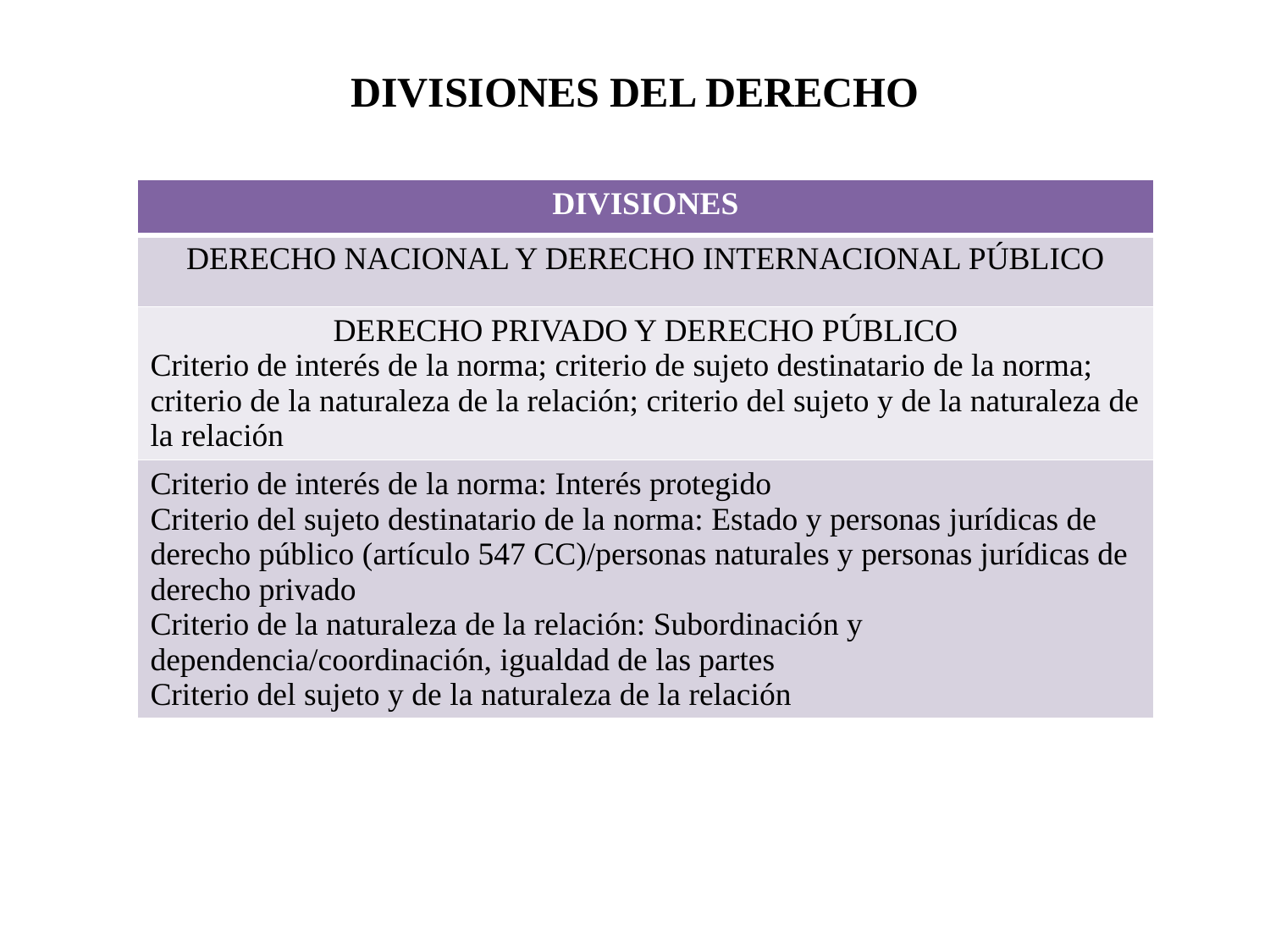

# DIVISIONES DEL DERECHO
| DIVISIONES |
| --- |
| DERECHO NACIONAL Y DERECHO INTERNACIONAL PÚBLICO |
| DERECHO PRIVADO Y DERECHO PÚBLICO Criterio de interés de la norma; criterio de sujeto destinatario de la norma; criterio de la naturaleza de la relación; criterio del sujeto y de la naturaleza de la relación |
| Criterio de interés de la norma: Interés protegido Criterio del sujeto destinatario de la norma: Estado y personas jurídicas de derecho público (artículo 547 CC)/personas naturales y personas jurídicas de derecho privado Criterio de la naturaleza de la relación: Subordinación y dependencia/coordinación, igualdad de las partes Criterio del sujeto y de la naturaleza de la relación |